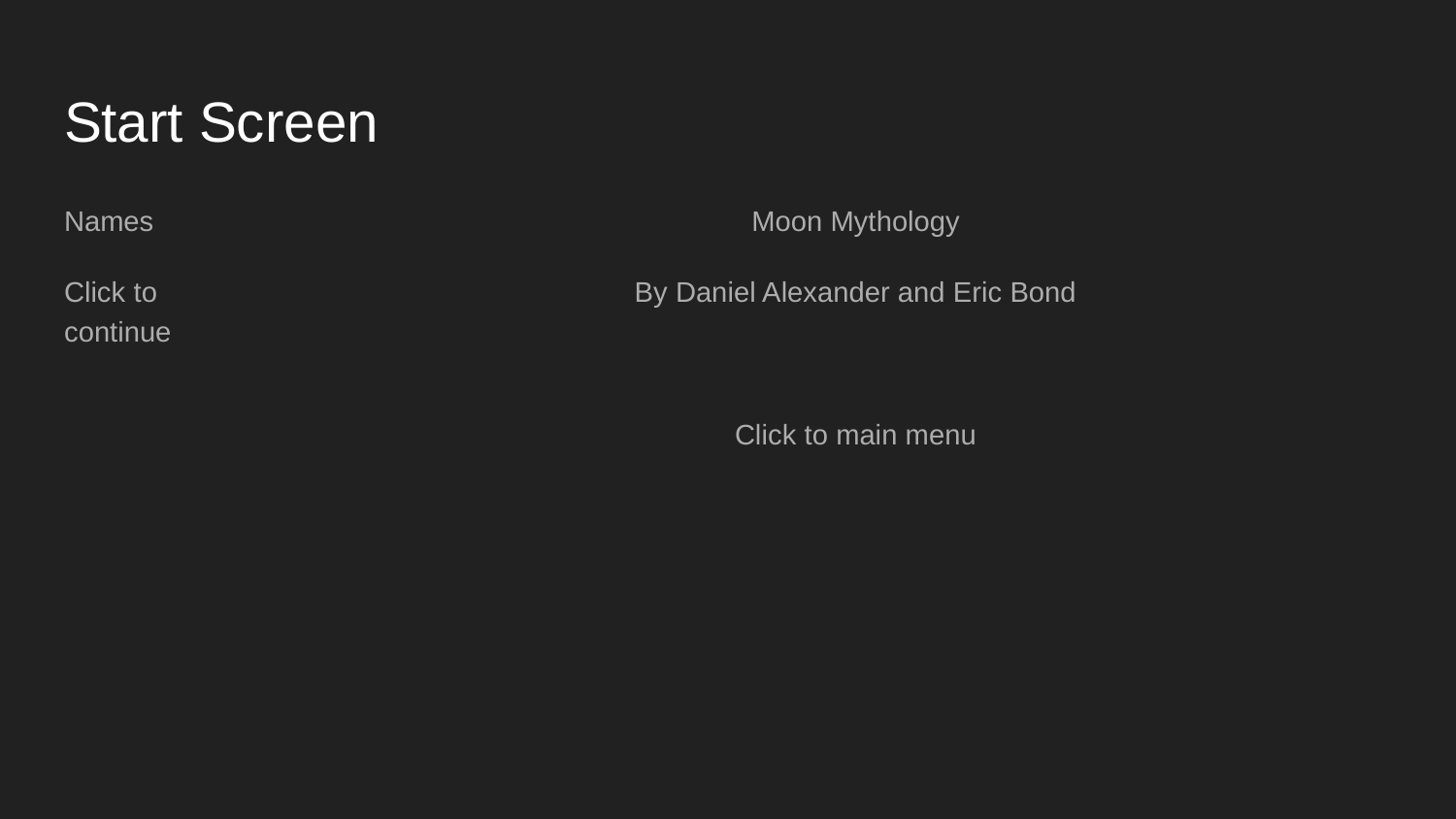

# Start Screen
Names
Click to continue

Moon Mythology
By Daniel Alexander and Eric Bond

Click to main menu